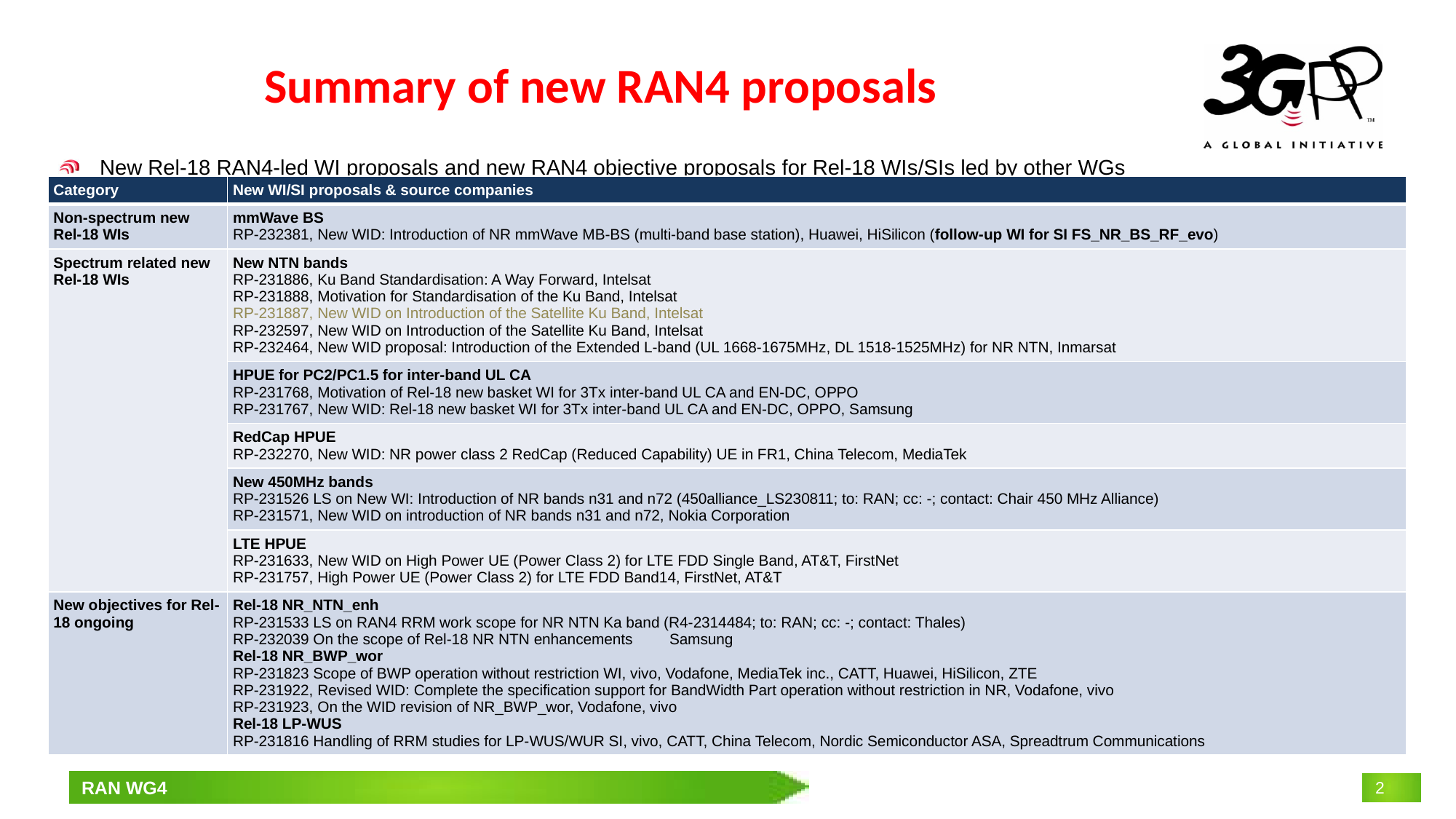

# Summary of new RAN4 proposals
New Rel-18 RAN4-led WI proposals and new RAN4 objective proposals for Rel-18 WIs/SIs led by other WGs

| Category | New WI/SI proposals & source companies |
| --- | --- |
| Non-spectrum new Rel-18 WIs | mmWave BS RP-232381, New WID: Introduction of NR mmWave MB-BS (multi-band base station), Huawei, HiSilicon (follow-up WI for SI FS\_NR\_BS\_RF\_evo) |
| Spectrum related new Rel-18 WIs | New NTN bands RP-231886, Ku Band Standardisation: A Way Forward, Intelsat RP-231888, Motivation for Standardisation of the Ku Band, Intelsat RP-231887, New WID on Introduction of the Satellite Ku Band, Intelsat RP-232597, New WID on Introduction of the Satellite Ku Band, Intelsat RP-232464, New WID proposal: Introduction of the Extended L-band (UL 1668-1675MHz, DL 1518-1525MHz) for NR NTN, Inmarsat |
|  | HPUE for PC2/PC1.5 for inter-band UL CA RP-231768, Motivation of Rel-18 new basket WI for 3Tx inter-band UL CA and EN-DC, OPPO RP-231767, New WID: Rel-18 new basket WI for 3Tx inter-band UL CA and EN-DC, OPPO, Samsung |
|  | RedCap HPUE RP-232270, New WID: NR power class 2 RedCap (Reduced Capability) UE in FR1, China Telecom, MediaTek |
|  | New 450MHz bands RP-231526 LS on New WI: Introduction of NR bands n31 and n72 (450alliance\_LS230811; to: RAN; cc: -; contact: Chair 450 MHz Alliance) RP-231571, New WID on introduction of NR bands n31 and n72, Nokia Corporation |
|  | LTE HPUE RP-231633, New WID on High Power UE (Power Class 2) for LTE FDD Single Band, AT&T, FirstNet RP-231757, High Power UE (Power Class 2) for LTE FDD Band14, FirstNet, AT&T |
| New objectives for Rel-18 ongoing | Rel-18 NR\_NTN\_enh RP-231533 LS on RAN4 RRM work scope for NR NTN Ka band (R4-2314484; to: RAN; cc: -; contact: Thales) RP-232039 On the scope of Rel-18 NR NTN enhancements Samsung Rel-18 NR\_BWP\_wor RP-231823 Scope of BWP operation without restriction WI, vivo, Vodafone, MediaTek inc., CATT, Huawei, HiSilicon, ZTE RP-231922, Revised WID: Complete the specification support for BandWidth Part operation without restriction in NR, Vodafone, vivo RP-231923, On the WID revision of NR\_BWP\_wor, Vodafone, vivo Rel-18 LP-WUS RP-231816 Handling of RRM studies for LP-WUS/WUR SI, vivo, CATT, China Telecom, Nordic Semiconductor ASA, Spreadtrum Communications |